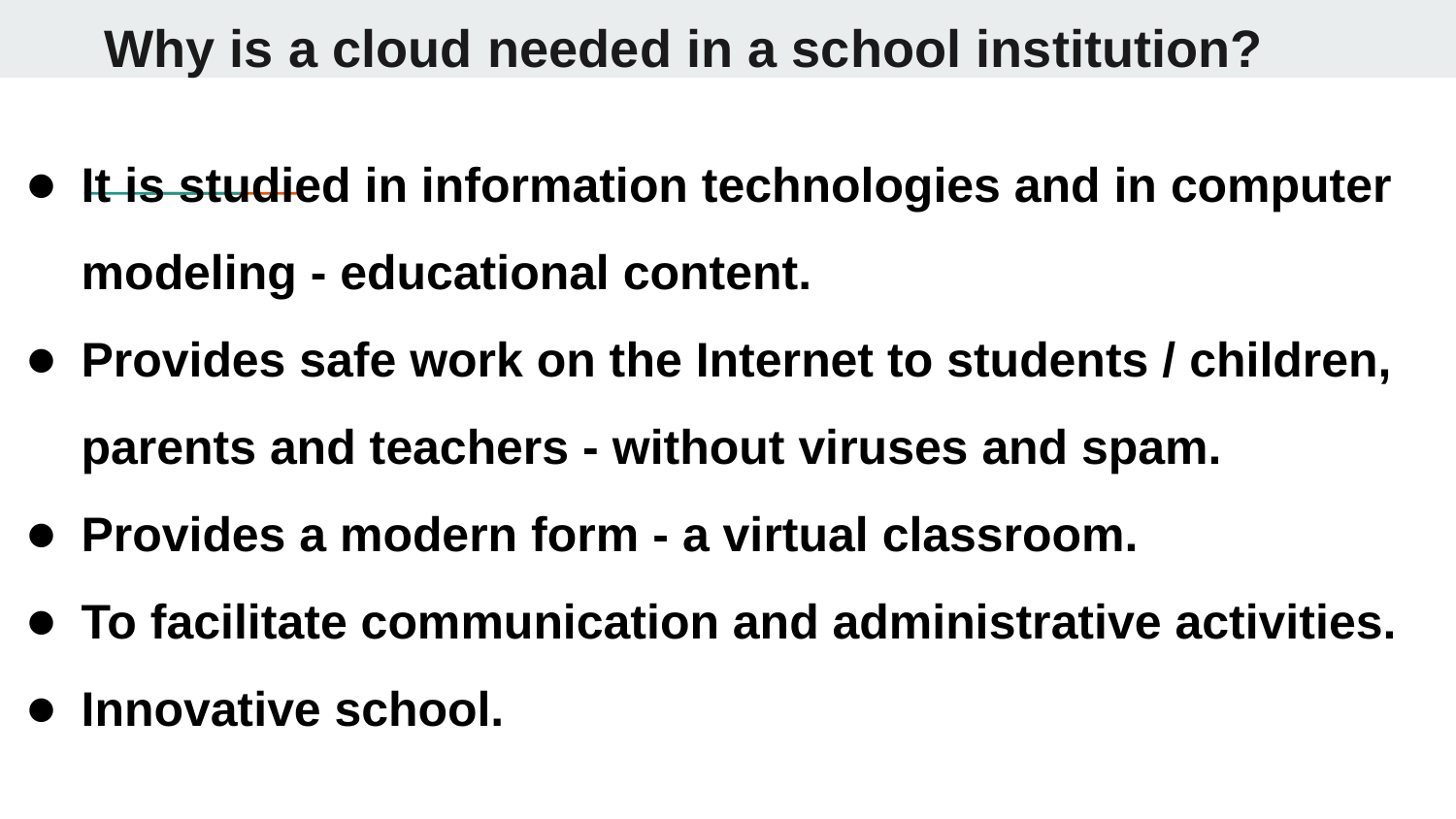

# Why is a cloud needed in a school institution?
It is studied in information technologies and in computer modeling - educational content.
Provides safe work on the Internet to students / children, parents and teachers - without viruses and spam.
Provides a modern form - a virtual classroom.
To facilitate communication and administrative activities.
Innovative school.